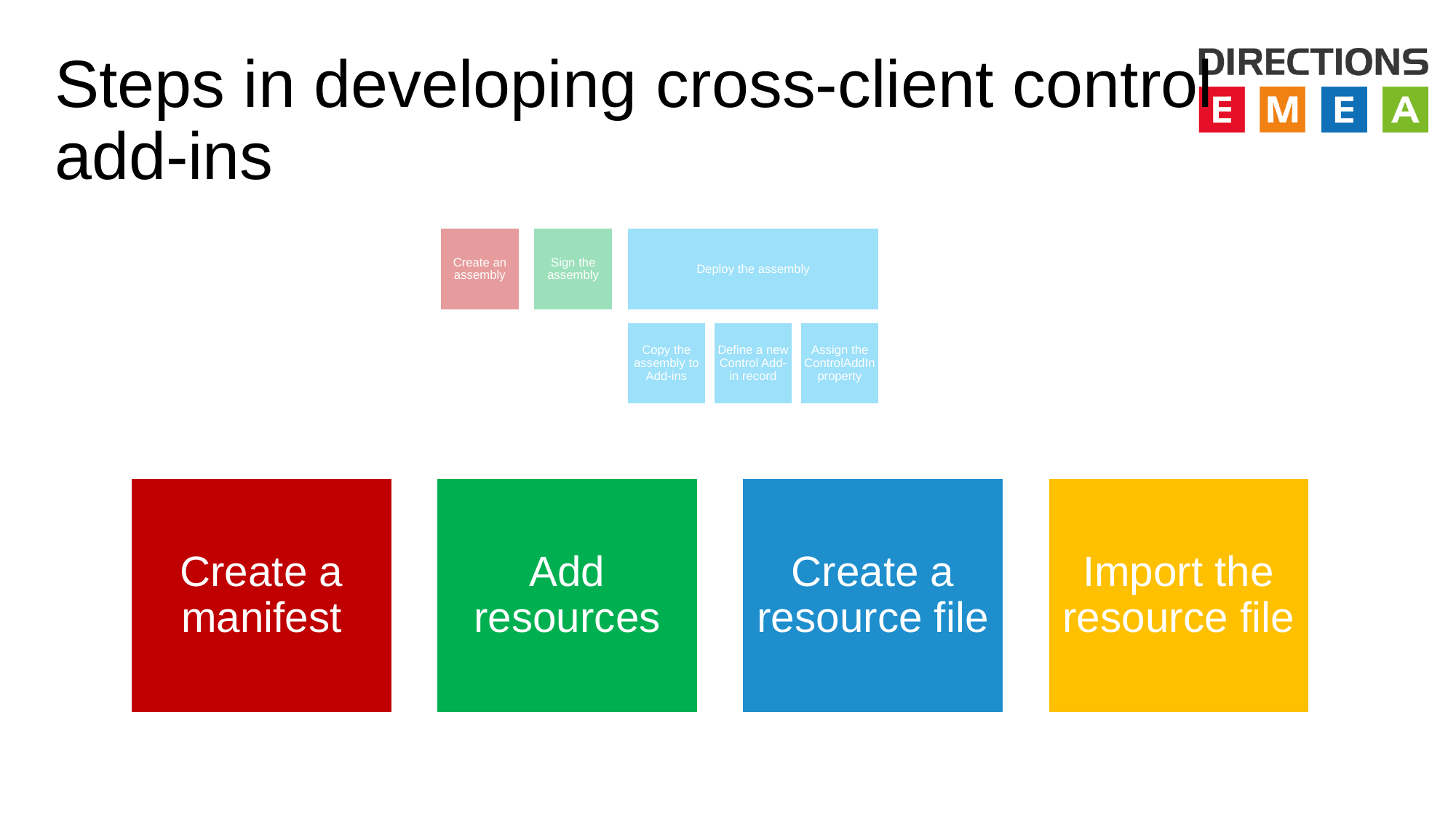

# Steps in developing cross-client control add-ins

Create an assembly
Sign the assembly
Deploy the assembly
Copy the assembly to Add-ins
Define a new Control Add-in record
Assign the ControlAddIn property
Create a manifest
Add resources
Create a resource file
Import the resource file